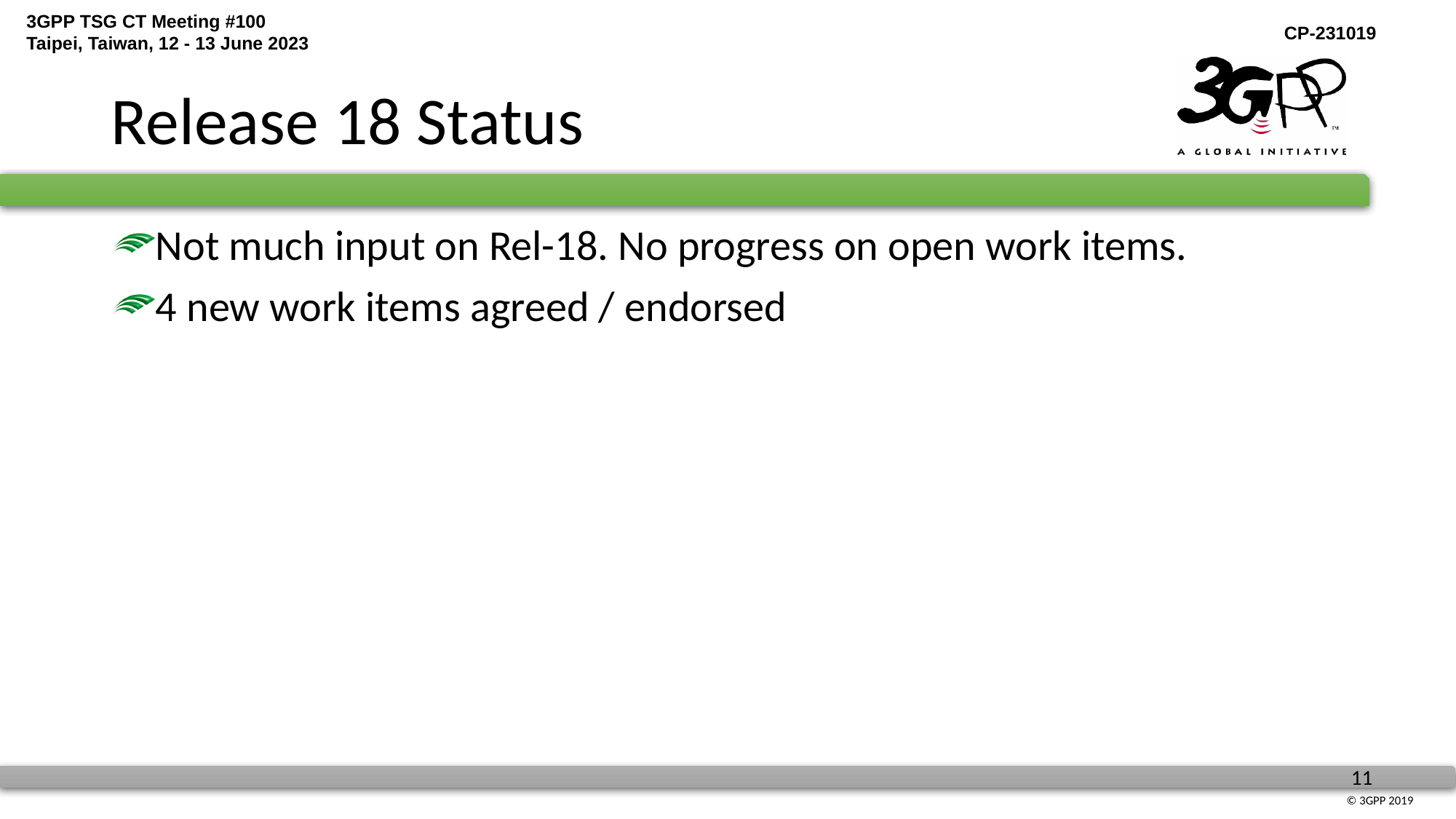

# Release 18 Status
Not much input on Rel-18. No progress on open work items.
4 new work items agreed / endorsed